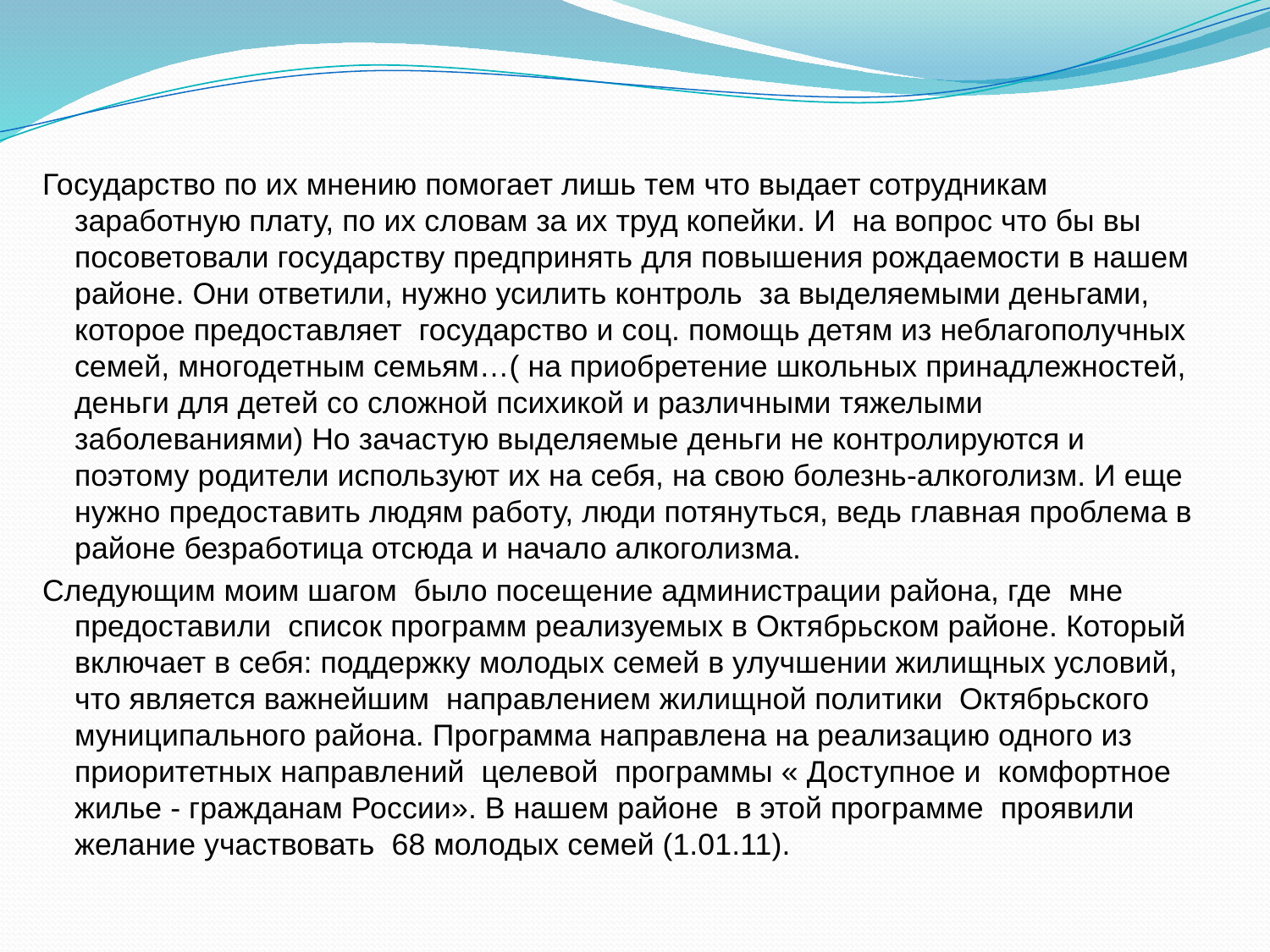

Государство по их мнению помогает лишь тем что выдает сотрудникам заработную плату, по их словам за их труд копейки. И  на вопрос что бы вы посоветовали государству предпринять для повышения рождаемости в нашем районе. Они ответили, нужно усилить контроль  за выделяемыми деньгами, которое предоставляет  государство и соц. помощь детям из неблагополучных семей, многодетным семьям…( на приобретение школьных принадлежностей, деньги для детей со сложной психикой и различными тяжелыми заболеваниями) Но зачастую выделяемые деньги не контролируются и поэтому родители используют их на себя, на свою болезнь-алкоголизм. И еще нужно предоставить людям работу, люди потянуться, ведь главная проблема в районе безработица отсюда и начало алкоголизма.
Следующим моим шагом  было посещение администрации района, где  мне предоставили  список программ реализуемых в Октябрьском районе. Который включает в себя: поддержку молодых семей в улучшении жилищных условий, что является важнейшим  направлением жилищной политики  Октябрьского муниципального района. Программа направлена на реализацию одного из приоритетных направлений  целевой  программы « Доступное и  комфортное жилье - гражданам России». В нашем районе  в этой программе  проявили желание участвовать  68 молодых семей (1.01.11).